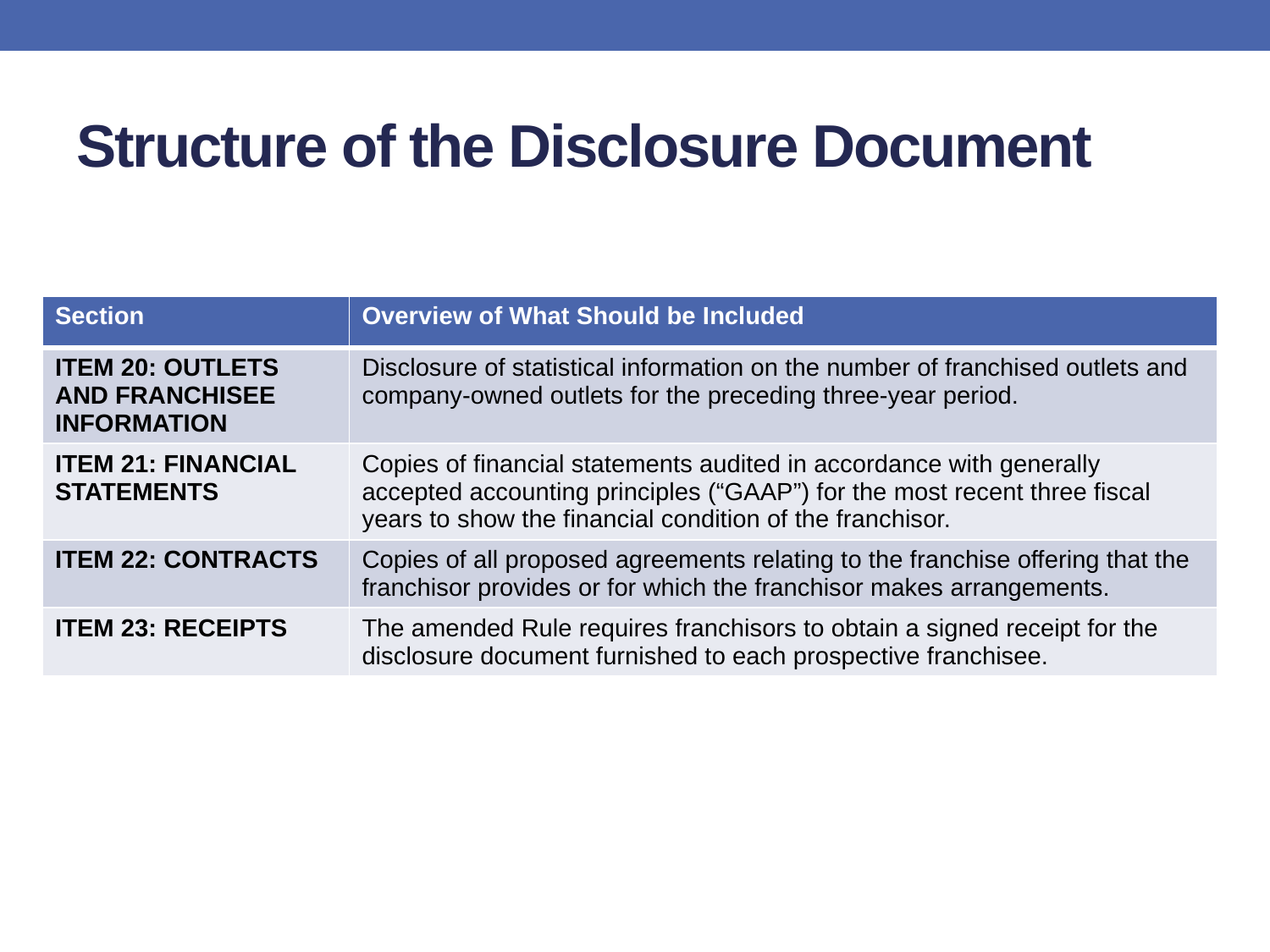

# Structure of the Disclosure Document
| Section | Overview of What Should be Included |
| --- | --- |
| ITEM 20: OUTLETS AND FRANCHISEE INFORMATION | Disclosure of statistical information on the number of franchised outlets and company-owned outlets for the preceding three-year period. |
| ITEM 21: FINANCIAL STATEMENTS | Copies of financial statements audited in accordance with generally accepted accounting principles (“GAAP”) for the most recent three fiscal years to show the financial condition of the franchisor. |
| ITEM 22: CONTRACTS | Copies of all proposed agreements relating to the franchise offering that the franchisor provides or for which the franchisor makes arrangements. |
| ITEM 23: RECEIPTS | The amended Rule requires franchisors to obtain a signed receipt for the disclosure document furnished to each prospective franchisee. |